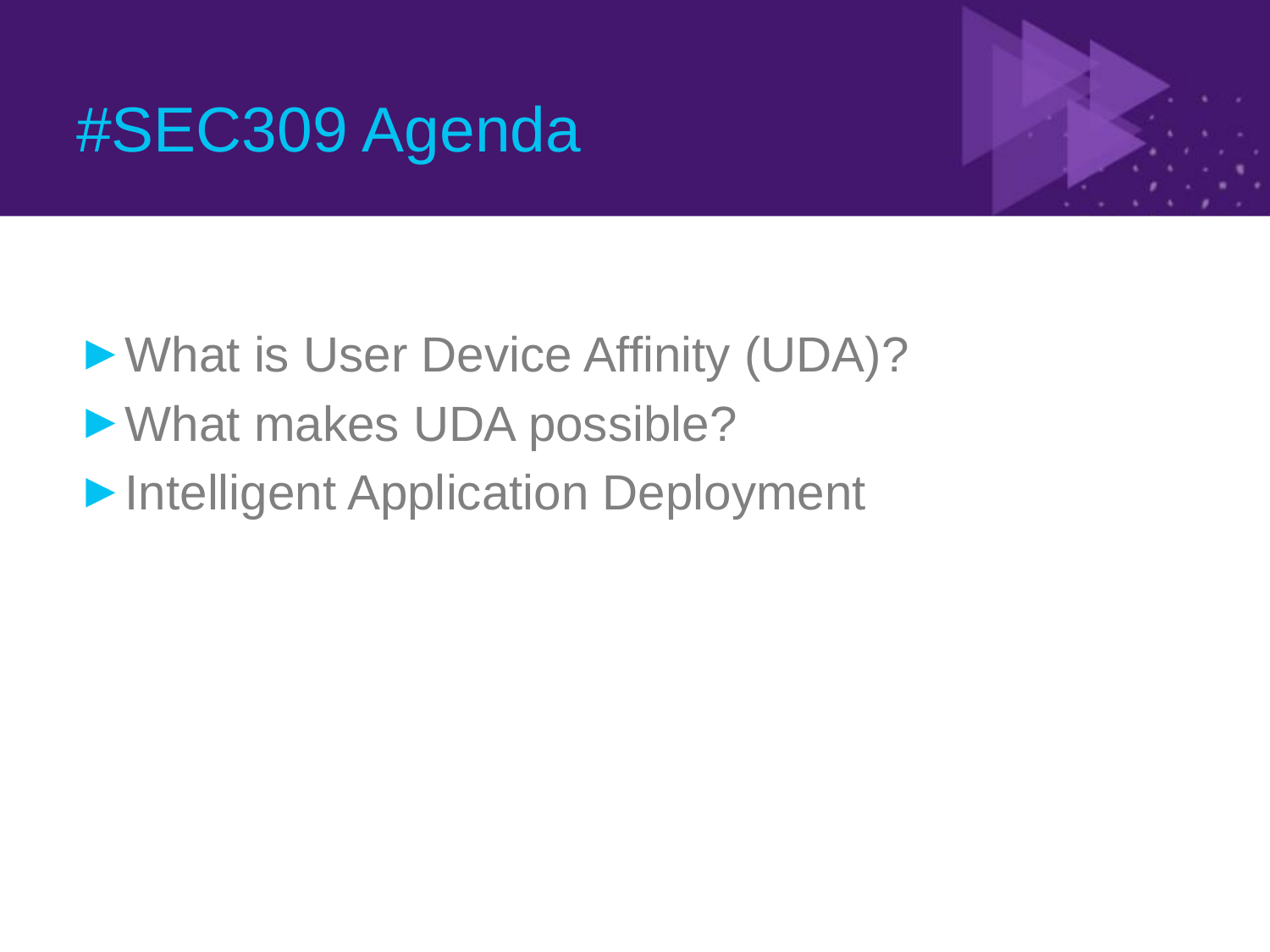

# #SEC309 Agenda
What is User Device Affinity (UDA)?
What makes UDA possible?
Intelligent Application Deployment